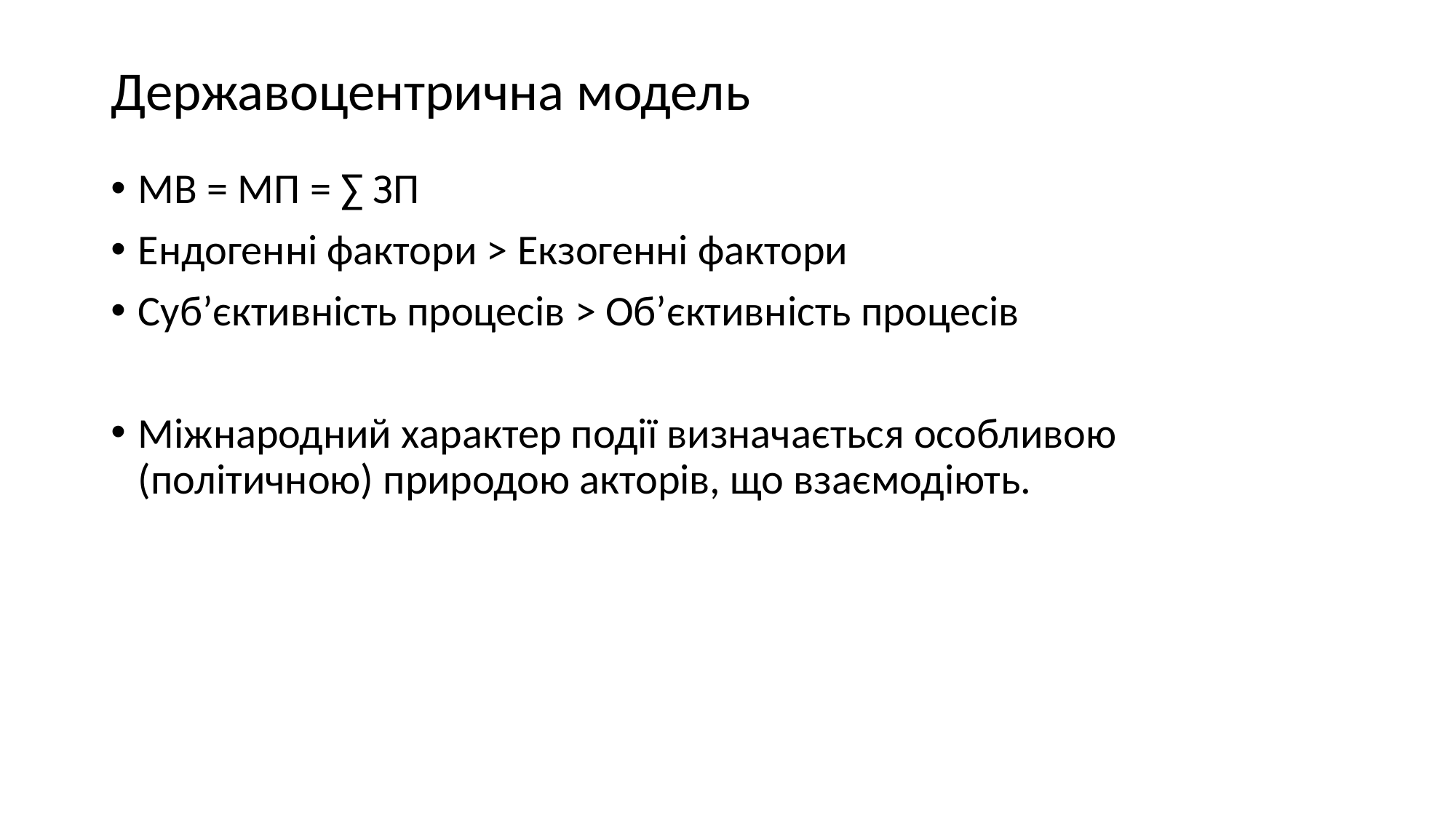

# Державоцентрична модель
МВ = МП = ∑ ЗП
Ендогенні фактори > Екзогенні фактори
Суб’єктивність процесів > Об’єктивність процесів

Міжнародний характер події визначається особливою (політичною) природою акторів, що взаємодіють.